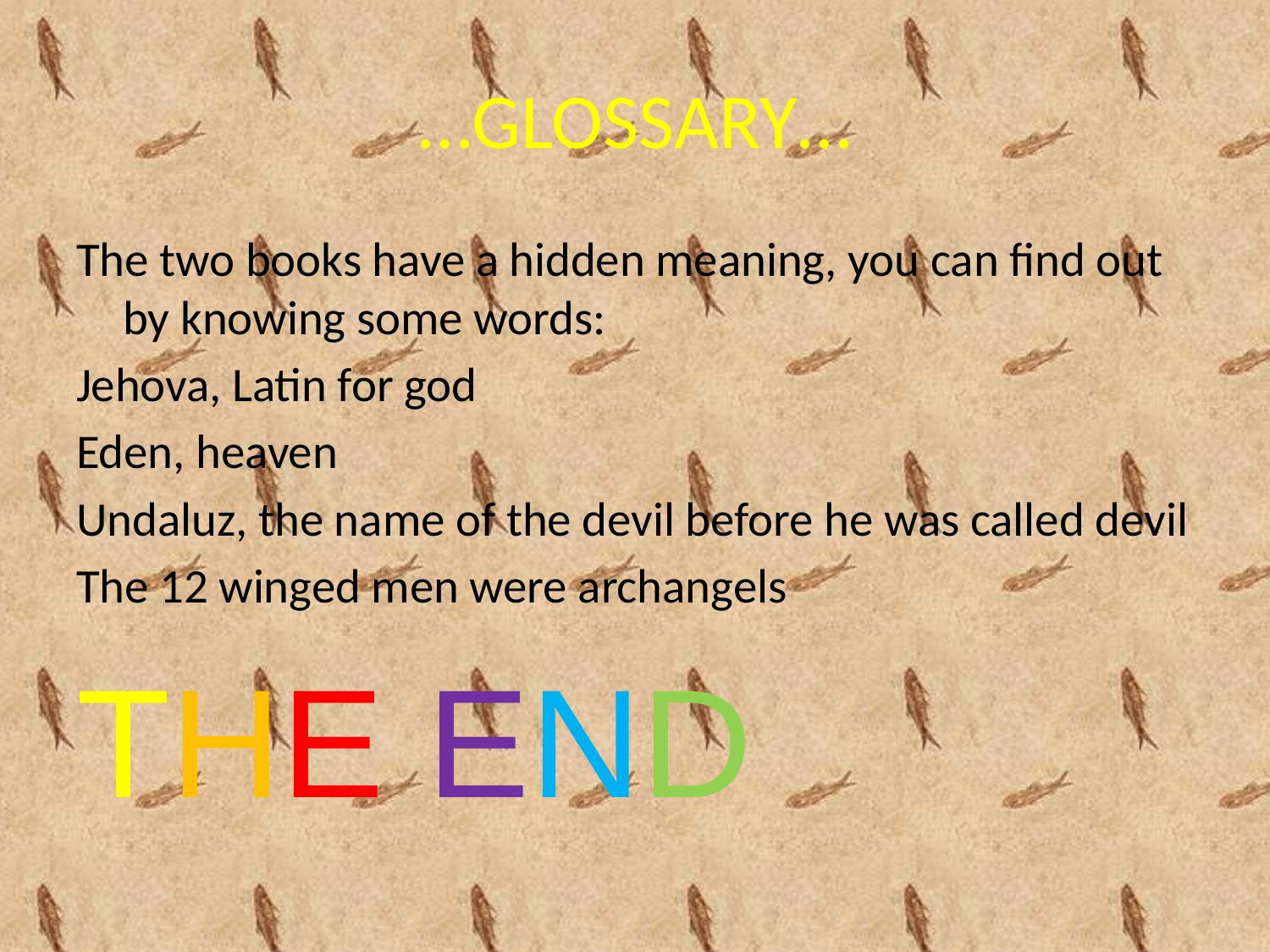

# …GLOSSARY…
The two books have a hidden meaning, you can find out by knowing some words:
Jehova, Latin for god
Eden, heaven
Undaluz, the name of the devil before he was called devil
The 12 winged men were archangels
THE END